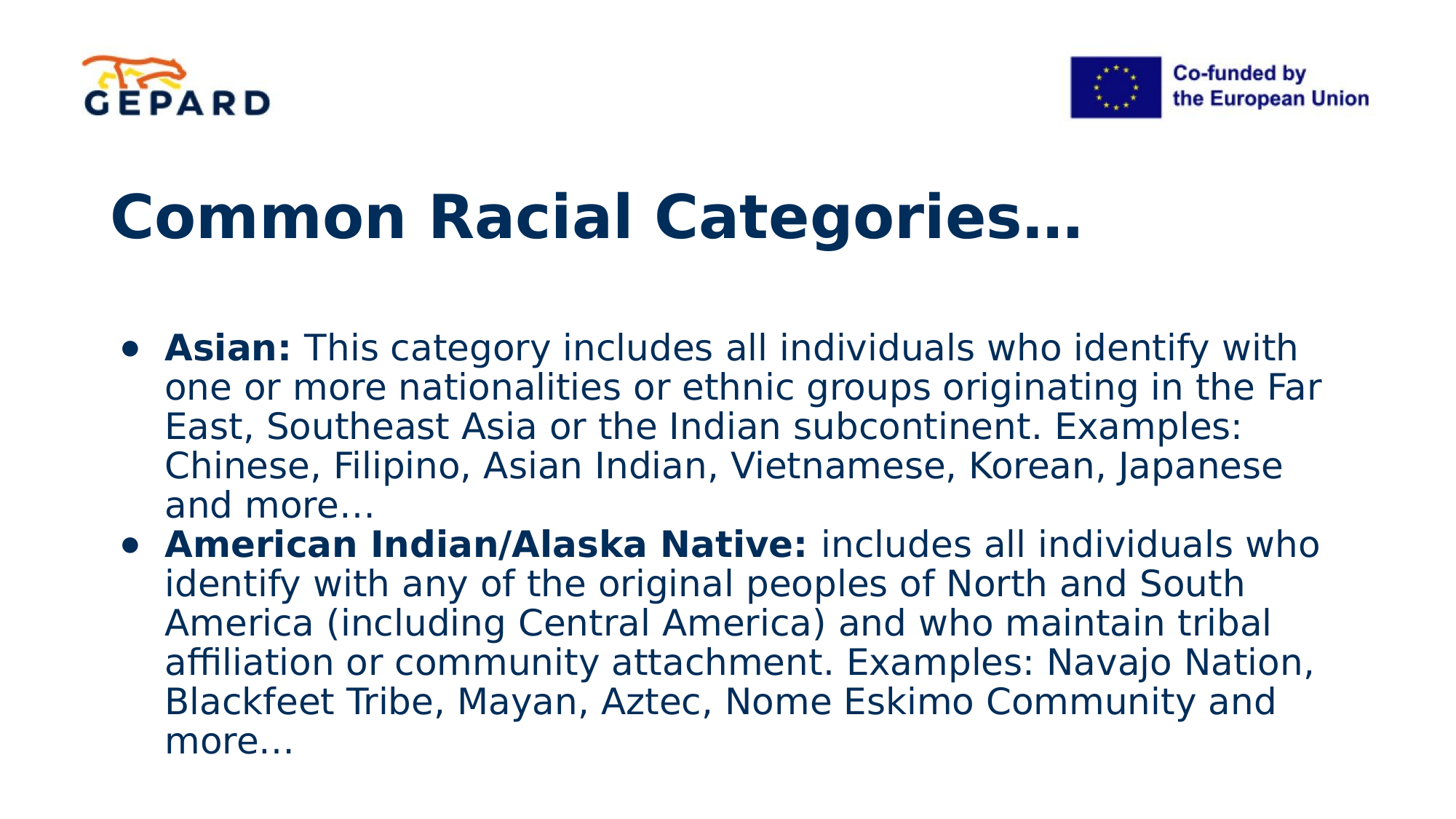

# Common Racial Categories…
Asian: This category includes all individuals who identify with one or more nationalities or ethnic groups originating in the Far East, Southeast Asia or the Indian subcontinent. Examples: Chinese, Filipino, Asian Indian, Vietnamese, Korean, Japanese and more…
American Indian/Alaska Native: includes all individuals who identify with any of the original peoples of North and South America (including Central America) and who maintain tribal affiliation or community attachment. Examples: Navajo Nation, Blackfeet Tribe, Mayan, Aztec, Nome Eskimo Community and more…